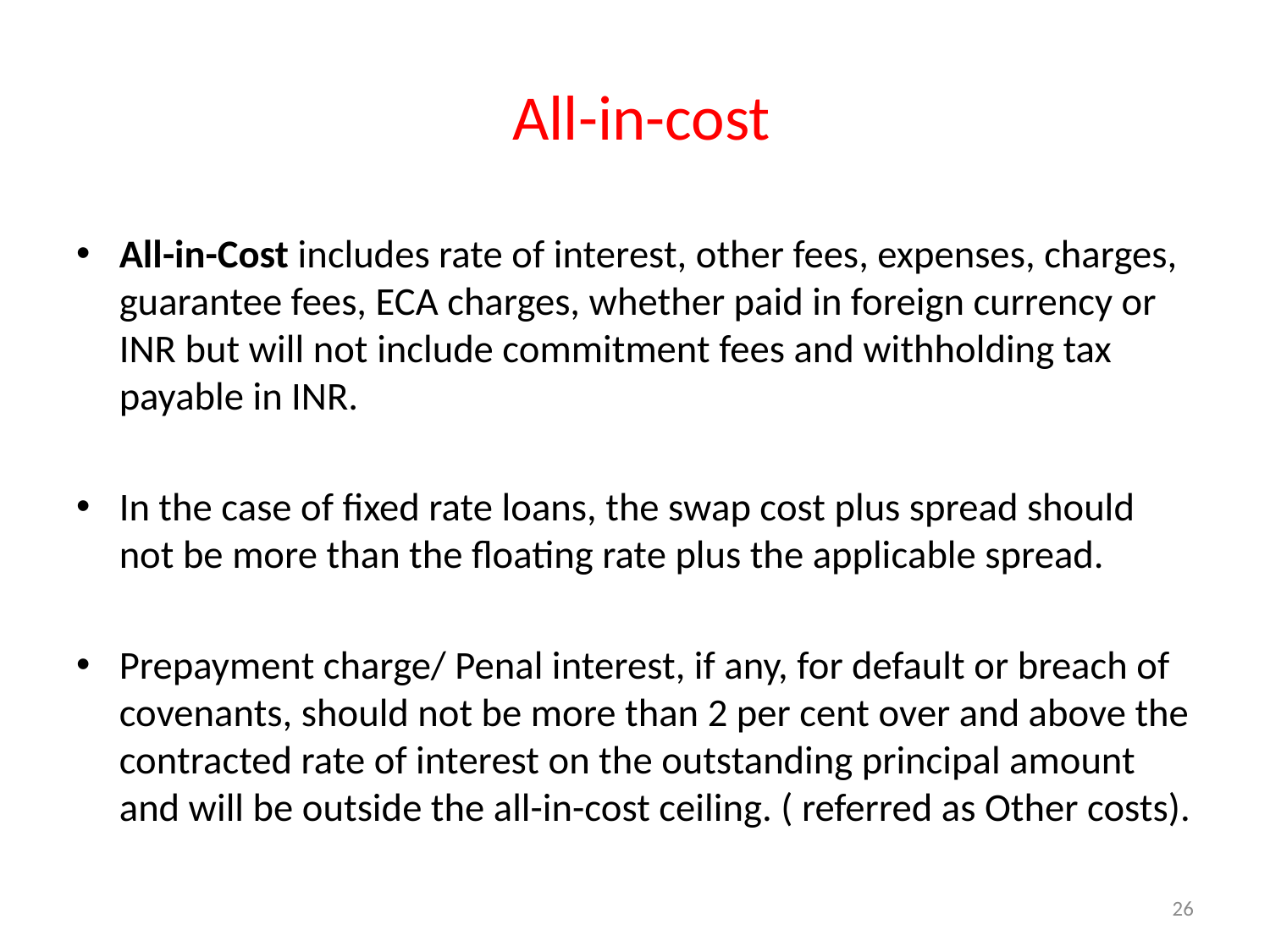

# All-in-cost
All-in-Cost includes rate of interest, other fees, expenses, charges, guarantee fees, ECA charges, whether paid in foreign currency or INR but will not include commitment fees and withholding tax payable in INR.

In the case of fixed rate loans, the swap cost plus spread should not be more than the floating rate plus the applicable spread.

Prepayment charge/ Penal interest, if any, for default or breach of covenants, should not be more than 2 per cent over and above the contracted rate of interest on the outstanding principal amount and will be outside the all-in-cost ceiling. ( referred as Other costs).

26